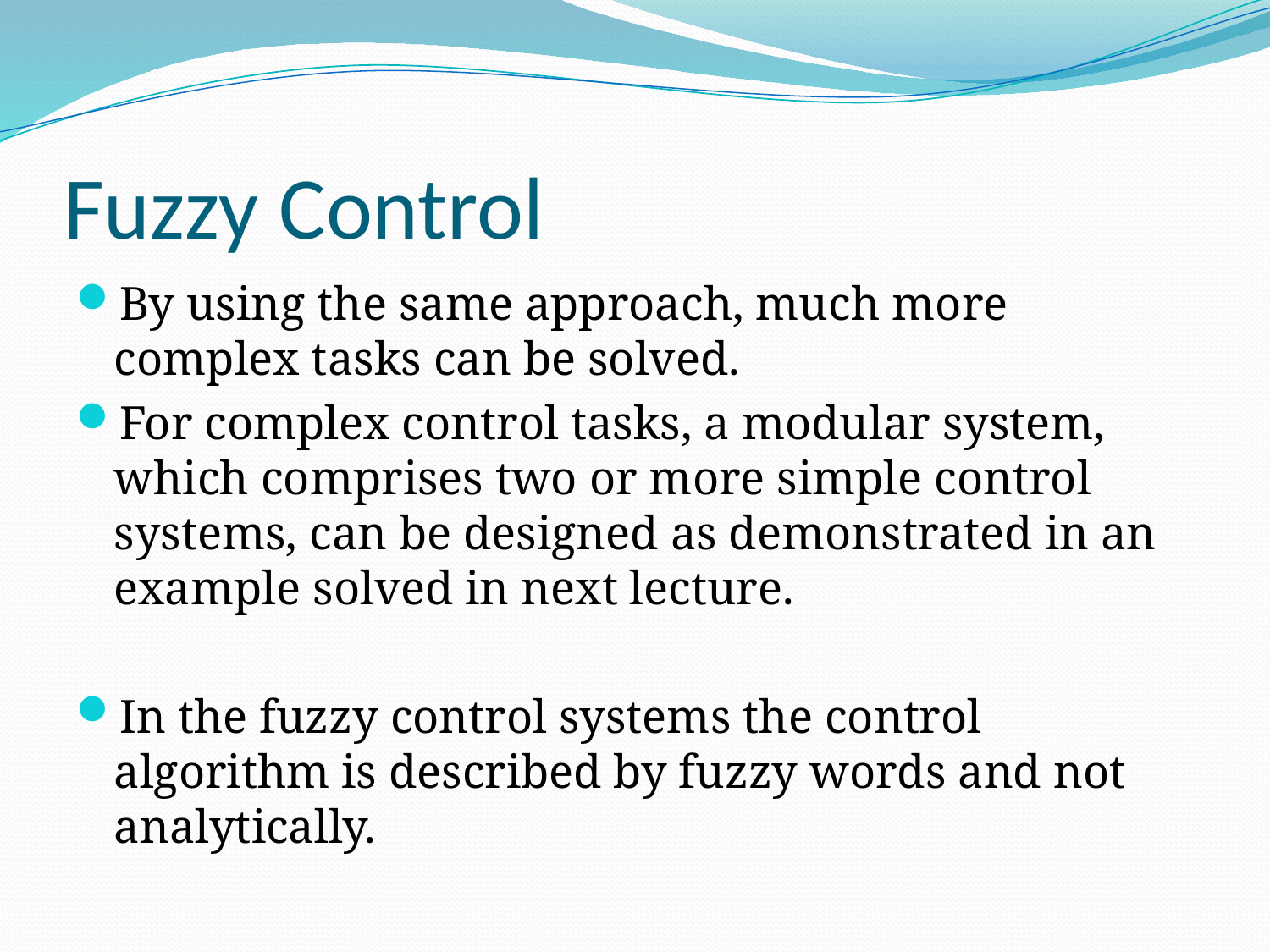

# Fuzzy Control
By using the same approach, much more complex tasks can be solved.
For complex control tasks, a modular system, which comprises two or more simple control systems, can be designed as demonstrated in an example solved in next lecture.

In the fuzzy control systems the control algorithm is described by fuzzy words and not analytically.